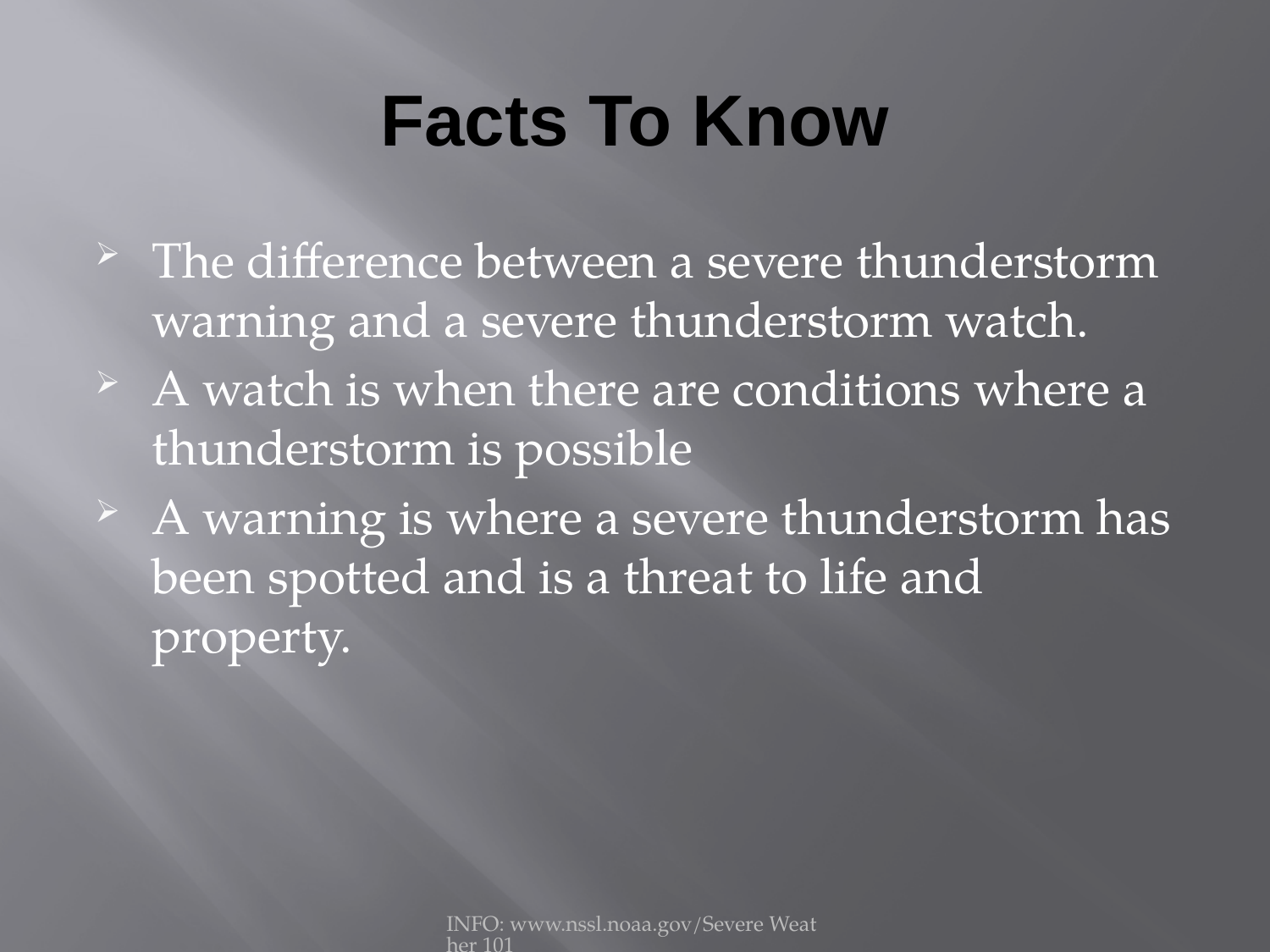

# Facts To Know
The difference between a severe thunderstorm warning and a severe thunderstorm watch.
A watch is when there are conditions where a thunderstorm is possible
A warning is where a severe thunderstorm has been spotted and is a threat to life and property.
INFO: www.nssl.noaa.gov/Severe Weather 101